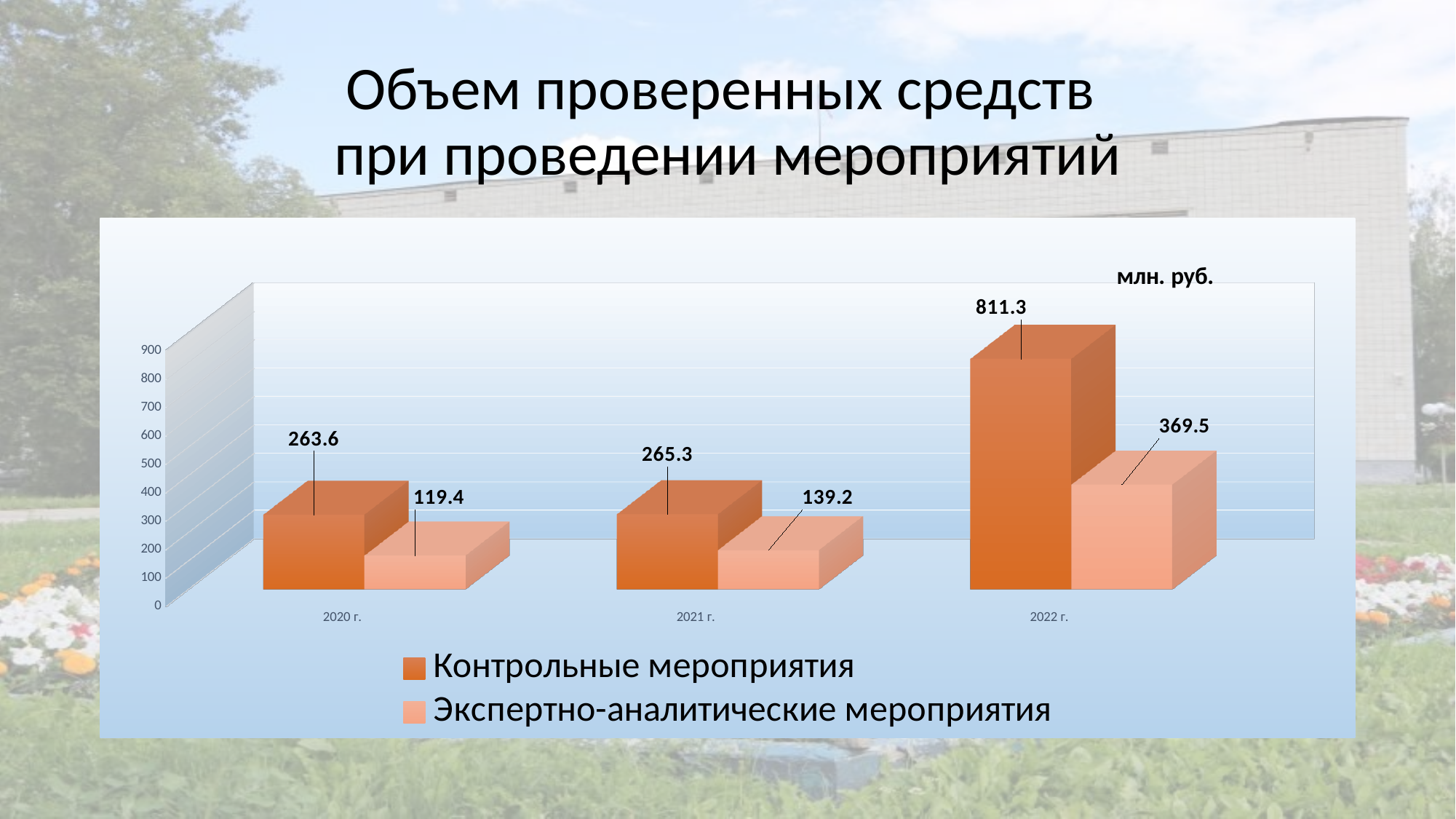

# Объем проверенных средств при проведении мероприятий

[unsupported chart]